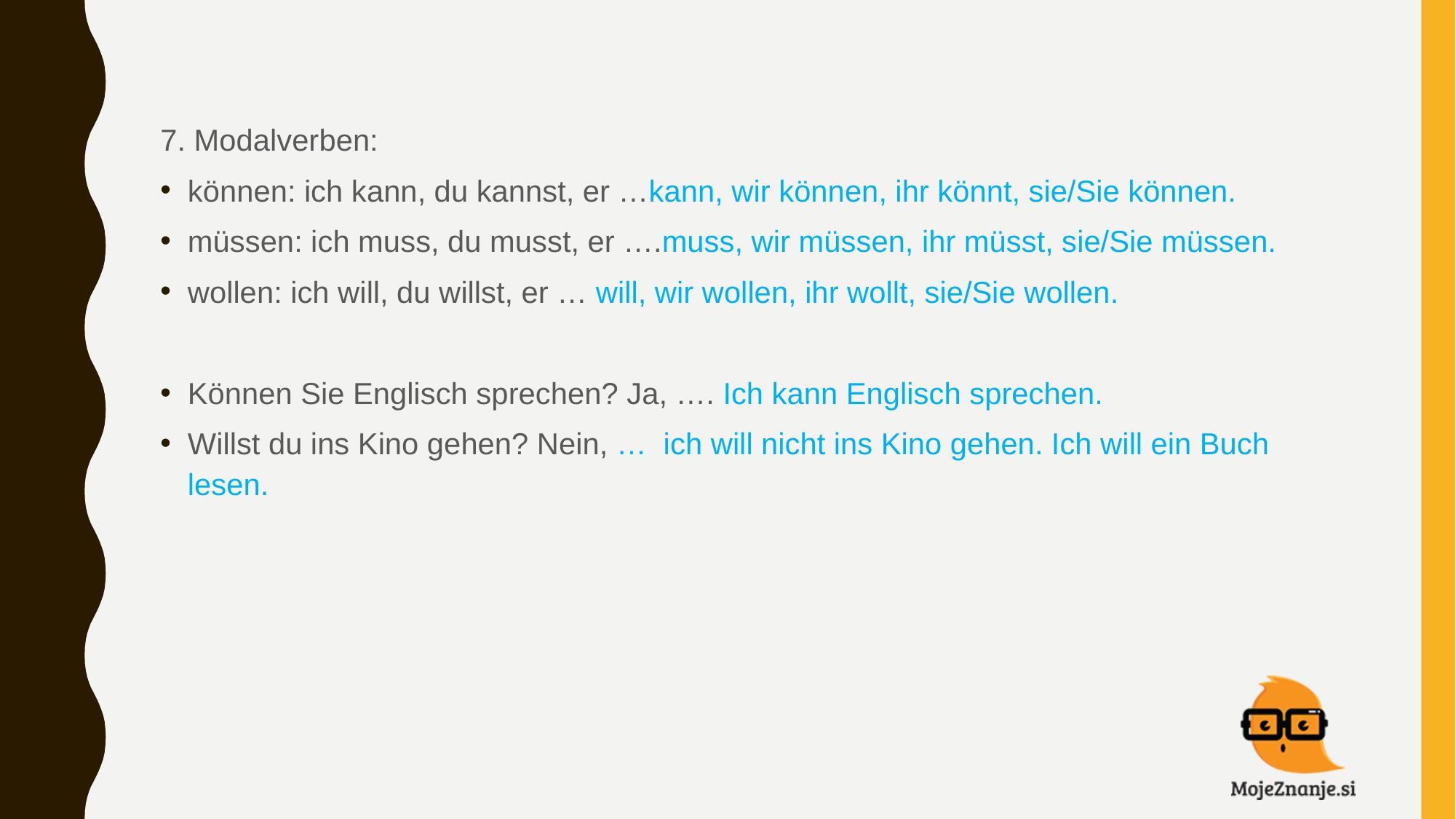

7. Modalverben:
können: ich kann, du kannst, er …kann, wir können, ihr könnt, sie/Sie können.
müssen: ich muss, du musst, er ….muss, wir müssen, ihr müsst, sie/Sie müssen.
wollen: ich will, du willst, er … will, wir wollen, ihr wollt, sie/Sie wollen.

Können Sie Englisch sprechen? Ja, …. Ich kann Englisch sprechen.
Willst du ins Kino gehen? Nein, …  ich will nicht ins Kino gehen. Ich will ein Buch lesen.